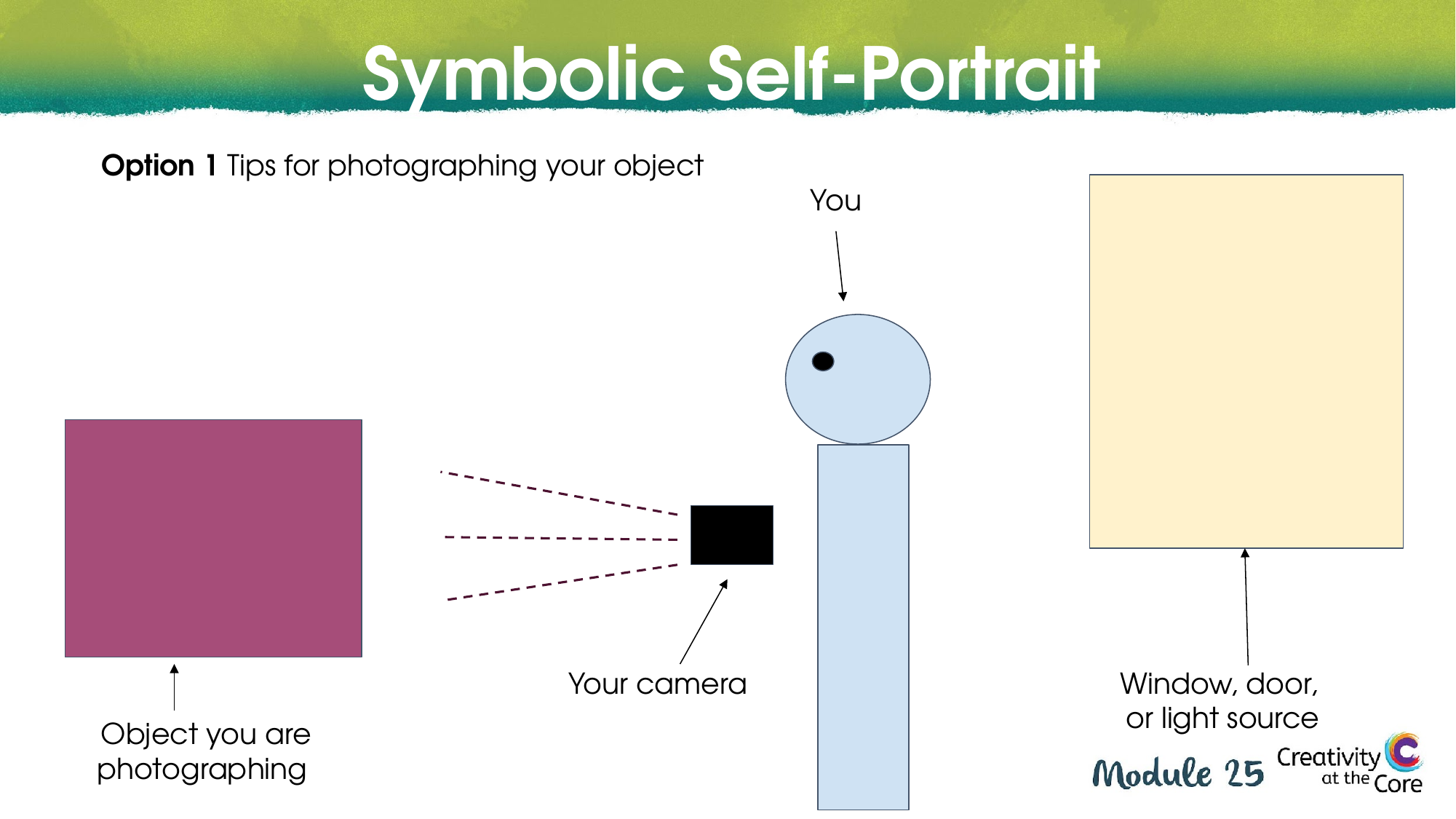

Option 1 Tips
Symbolic Self-Portrait
Option 1 Tips for photographing your object
You

Your camera
Window, door,
or light source
Object you are photographing